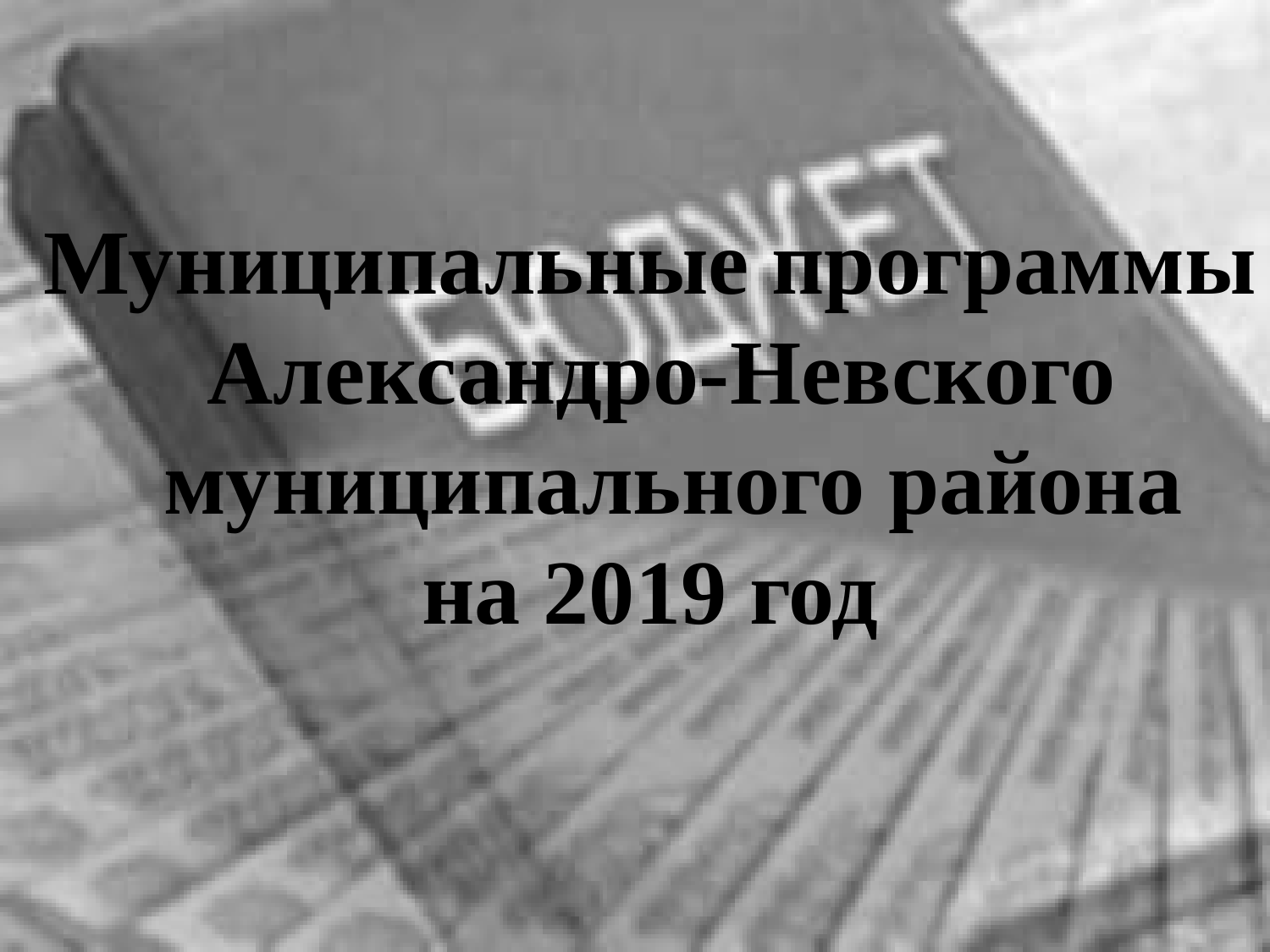

Муниципальные программы
Александро-Невского
 муниципального района
 на 2019 год